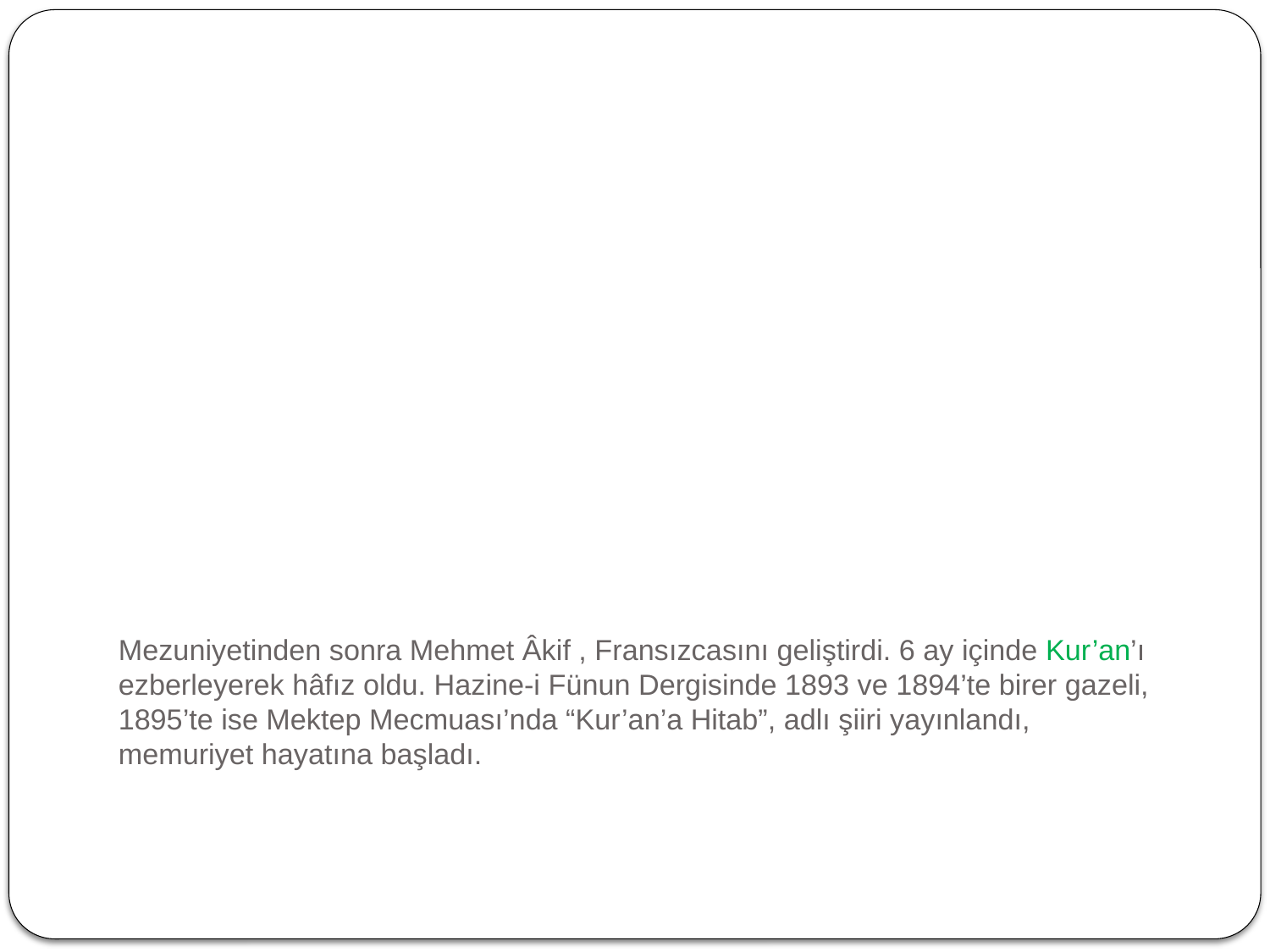

# Mezuniyetinden sonra Mehmet Âkif , Fransızcasını geliştirdi. 6 ay içinde Kur’an’ı ezberleyerek hâfız oldu. Hazine-i Fünun Dergisinde 1893 ve 1894’te birer gazeli, 1895’te ise Mektep Mecmuası’nda “Kur’an’a Hitab”, adlı şiiri yayınlandı, memuriyet hayatına başladı.